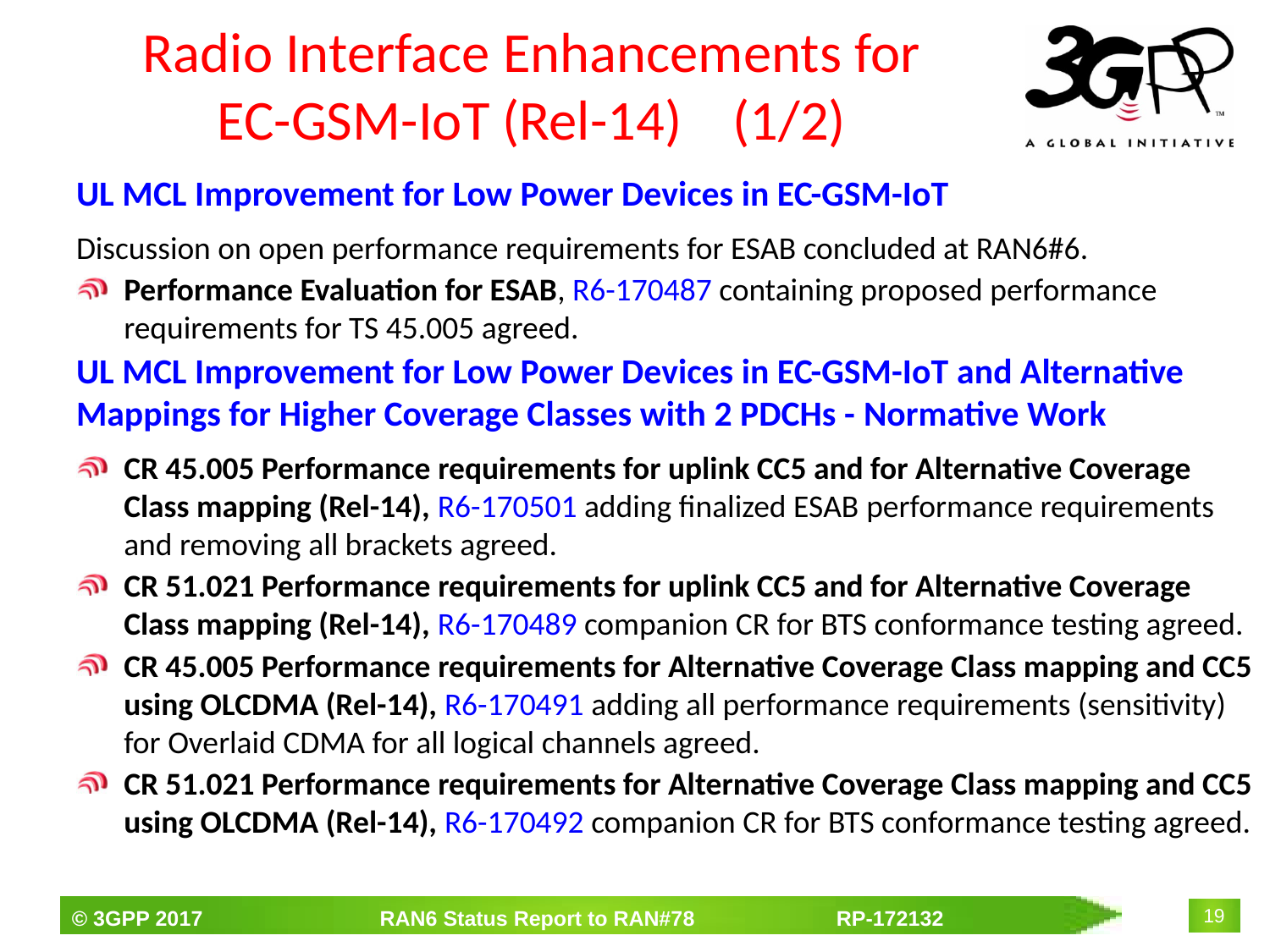

# Radio Interface Enhancements for EC-GSM-IoT (Rel-14)    (1/2)
UL MCL Improvement for Low Power Devices in EC-GSM-IoT
Discussion on open performance requirements for ESAB concluded at RAN6#6.
Performance Evaluation for ESAB, R6-170487 containing proposed performance requirements for TS 45.005 agreed.
UL MCL Improvement for Low Power Devices in EC-GSM-IoT and Alternative Mappings for Higher Coverage Classes with 2 PDCHs - Normative Work
CR 45.005 Performance requirements for uplink CC5 and for Alternative Coverage Class mapping (Rel-14), R6-170501 adding finalized ESAB performance requirements and removing all brackets agreed.
CR 51.021 Performance requirements for uplink CC5 and for Alternative Coverage Class mapping (Rel-14), R6-170489 companion CR for BTS conformance testing agreed.
CR 45.005 Performance requirements for Alternative Coverage Class mapping and CC5 using OLCDMA (Rel-14), R6-170491 adding all performance requirements (sensitivity) for Overlaid CDMA for all logical channels agreed.
CR 51.021 Performance requirements for Alternative Coverage Class mapping and CC5 using OLCDMA (Rel-14), R6-170492 companion CR for BTS conformance testing agreed.